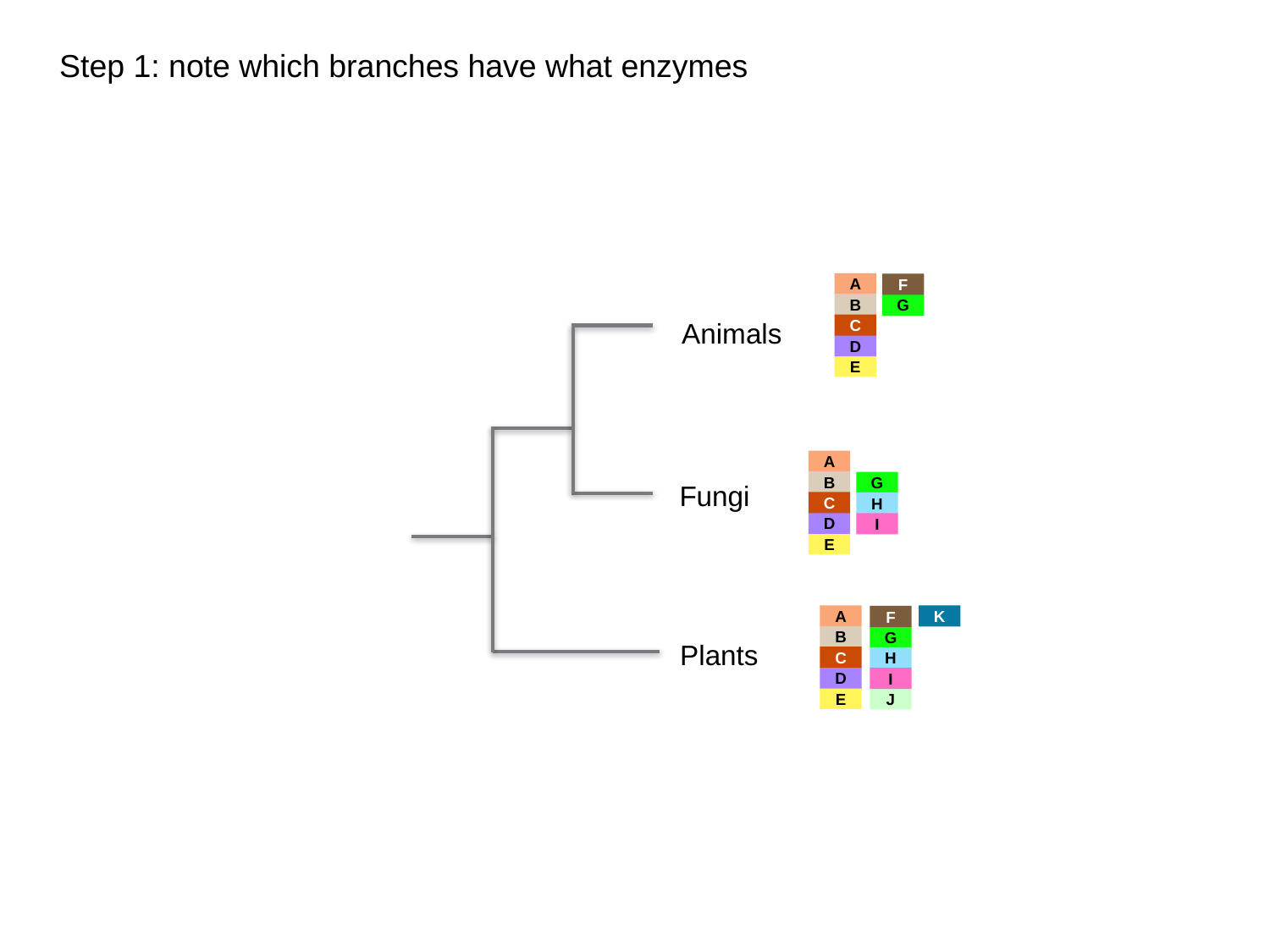

Step 1: note which branches have what enzymes
A
F
B
G
Animals
C
D
E
A
B
G
Fungi
C
H
D
I
E
K
A
F
B
G
Plants
C
H
D
I
E
J